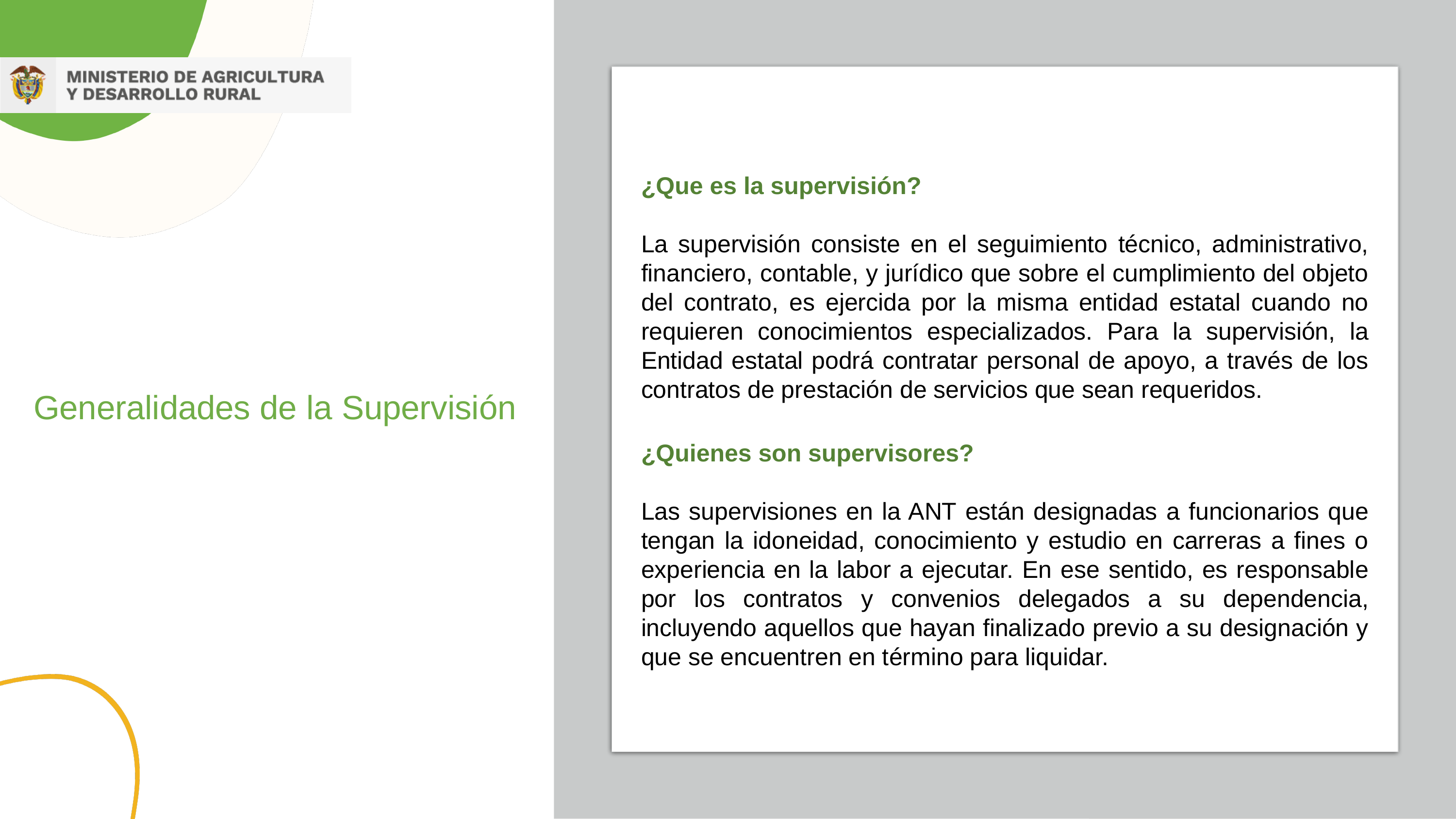

¿Que es la supervisión?

La supervisión consiste en el seguimiento técnico, administrativo, financiero, contable, y jurídico que sobre el cumplimiento del objeto del contrato, es ejercida por la misma entidad estatal cuando no requieren conocimientos especializados. Para la supervisión, la Entidad estatal podrá contratar personal de apoyo, a través de los contratos de prestación de servicios que sean requeridos.
Generalidades de la Supervisión
¿Quienes son supervisores?

Las supervisiones en la ANT están designadas a funcionarios que tengan la idoneidad, conocimiento y estudio en carreras a fines o experiencia en la labor a ejecutar. En ese sentido, es responsable por los contratos y convenios delegados a su dependencia, incluyendo aquellos que hayan finalizado previo a su designación y que se encuentren en término para liquidar.